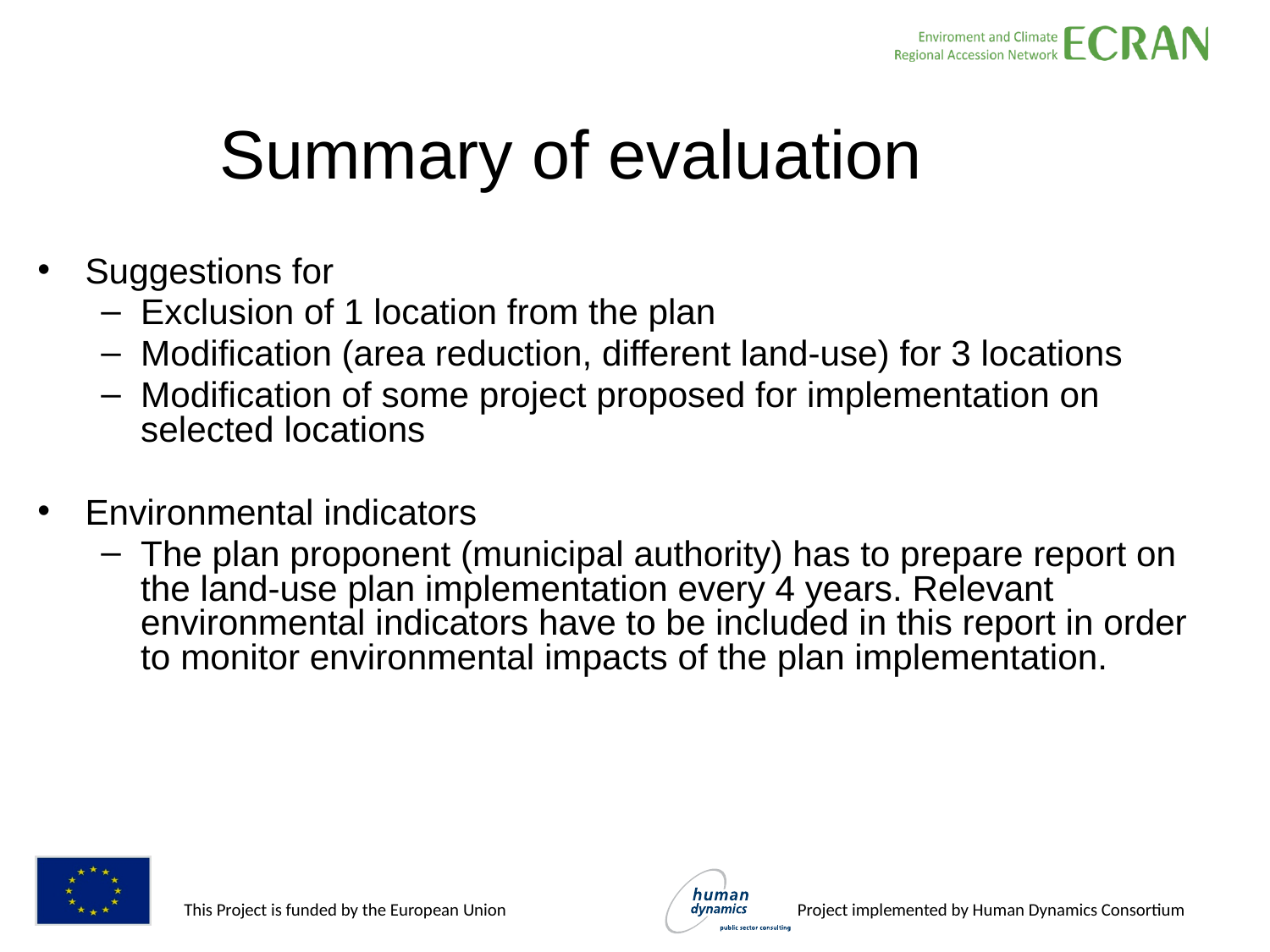

# Summary of evaluation
Suggestions for
Exclusion of 1 location from the plan
Modification (area reduction, different land-use) for 3 locations
Modification of some project proposed for implementation on selected locations

Environmental indicators
The plan proponent (municipal authority) has to prepare report on the land-use plan implementation every 4 years. Relevant environmental indicators have to be included in this report in order to monitor environmental impacts of the plan implementation.